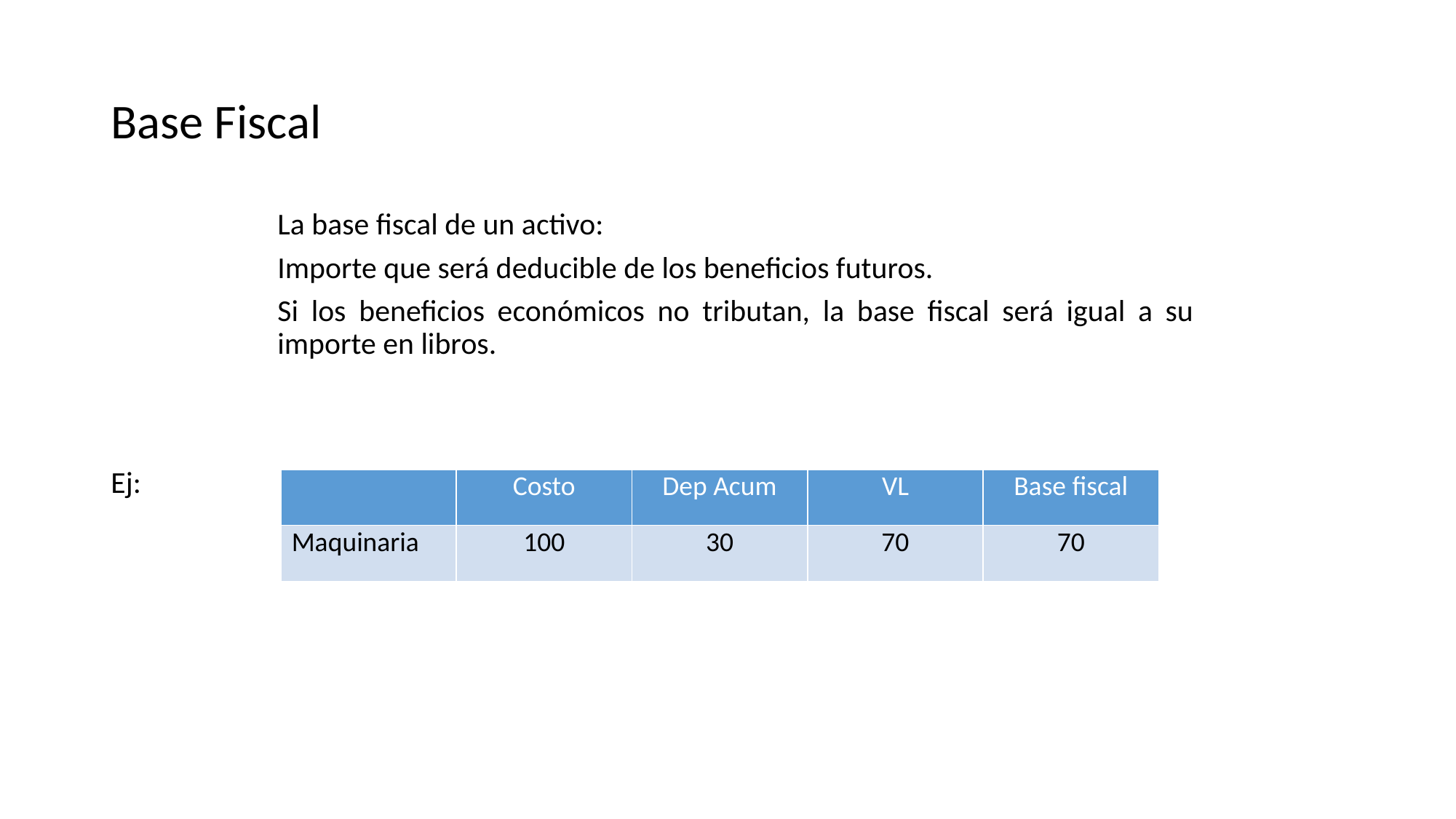

# Base Fiscal
La base fiscal de un activo:
Importe que será deducible de los beneficios futuros.
Si los beneficios económicos no tributan, la base fiscal será igual a su importe en libros.

Ej:
|  | Costo | Dep Acum | VL | Base fiscal |
| --- | --- | --- | --- | --- |
| Maquinaria | 100 | 30 | 70 | 70 |